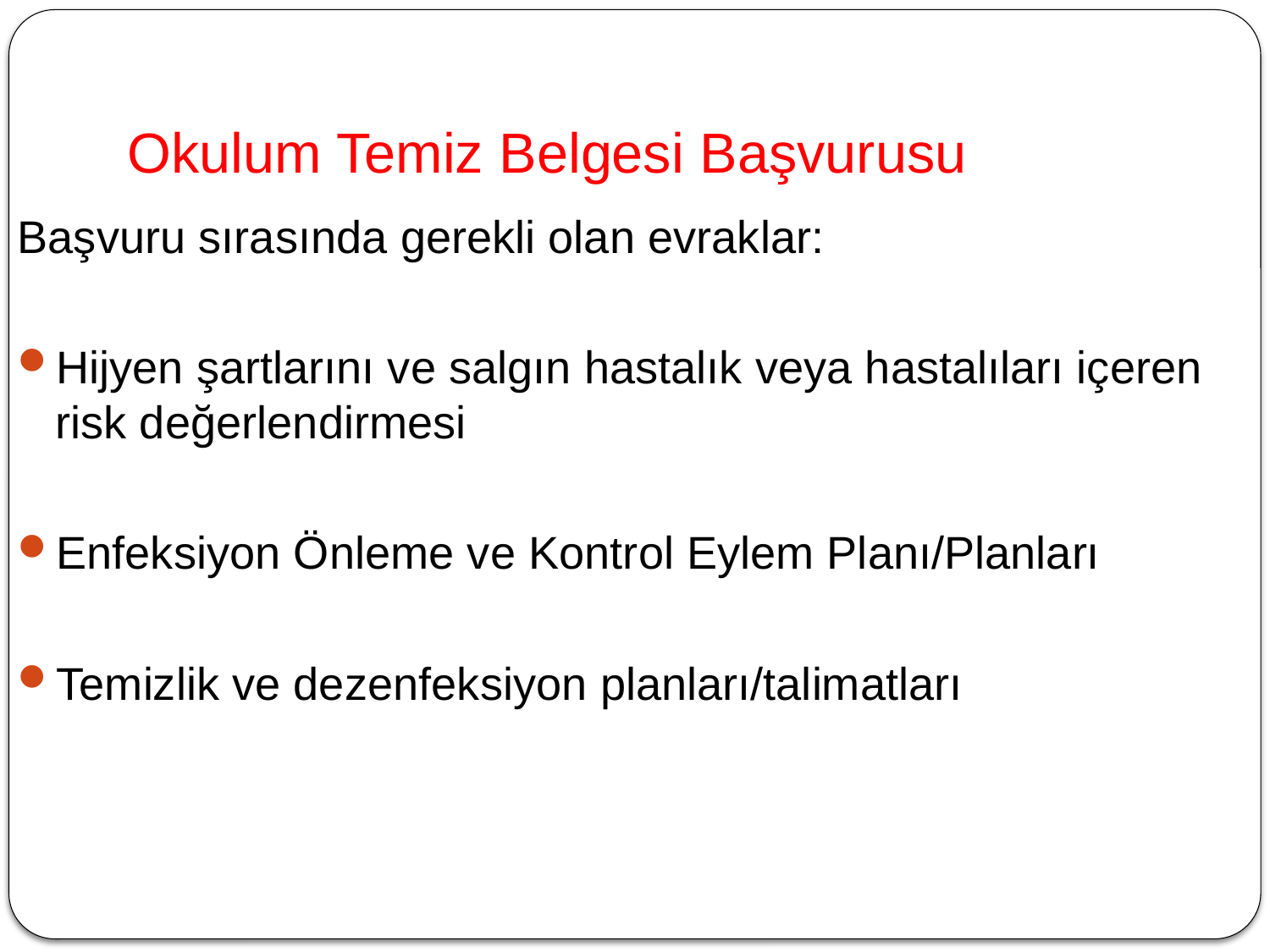

# Okulum Temiz Belgesi Başvurusu
Başvuru sırasında gerekli olan evraklar:

Hijyen şartlarını ve salgın hastalık veya hastalıları içeren risk değerlendirmesi

Enfeksiyon Önleme ve Kontrol Eylem Planı/Planları

Temizlik ve dezenfeksiyon planları/talimatları